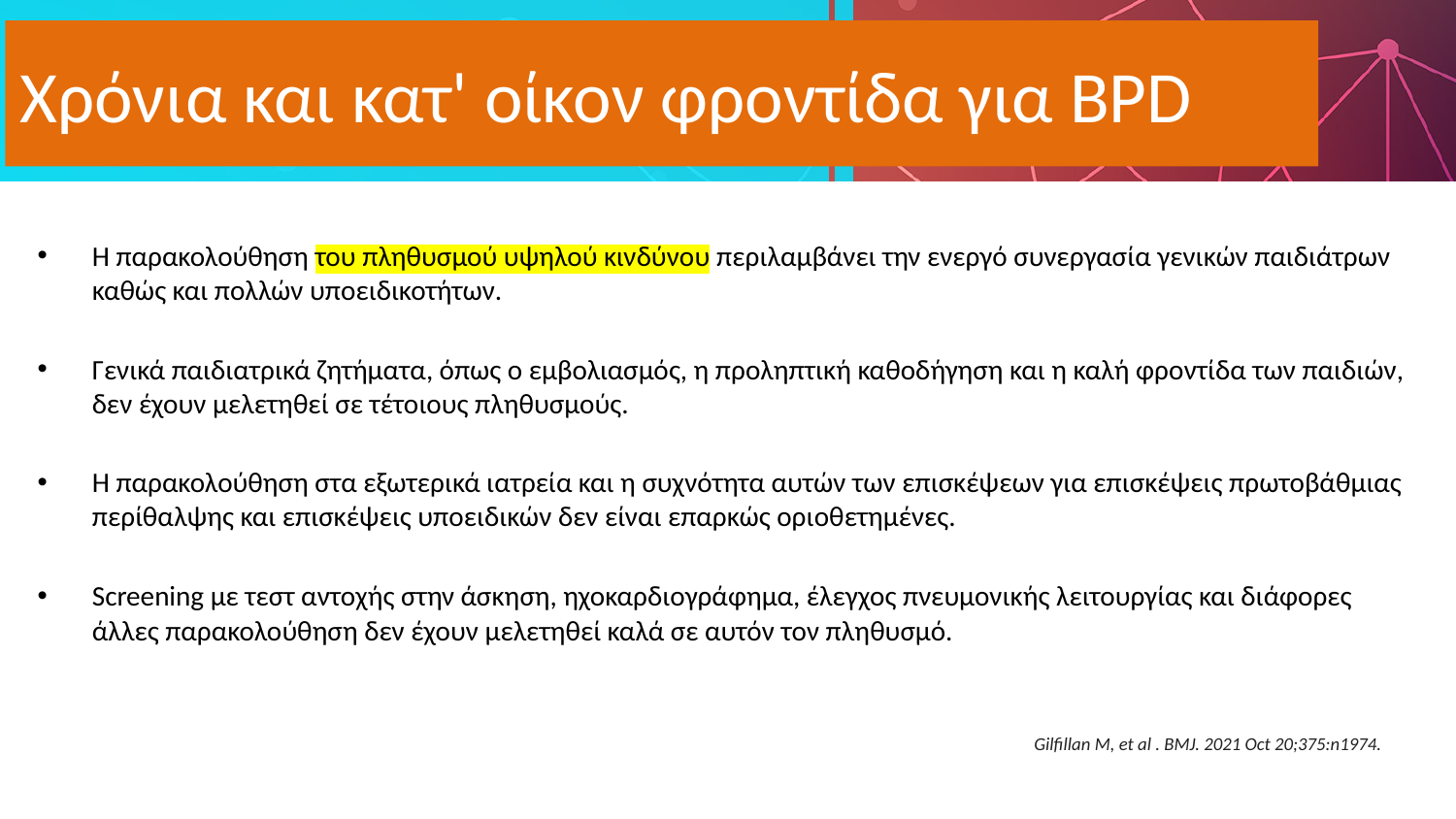

# Χρόνια και κατ' οίκον φροντίδα για BPD

Η παρακολούθηση του πληθυσμού υψηλού κινδύνου περιλαμβάνει την ενεργό συνεργασία γενικών παιδιάτρων καθώς και πολλών υποειδικοτήτων.

Γενικά παιδιατρικά ζητήματα, όπως ο εμβολιασμός, η προληπτική καθοδήγηση και η καλή φροντίδα των παιδιών, δεν έχουν μελετηθεί σε τέτοιους πληθυσμούς.

Η παρακολούθηση στα εξωτερικά ιατρεία και η συχνότητα αυτών των επισκέψεων για επισκέψεις πρωτοβάθμιας περίθαλψης και επισκέψεις υποειδικών δεν είναι επαρκώς οριοθετημένες.

Screening με τεστ αντοχής στην άσκηση, ηχοκαρδιογράφημα, έλεγχος πνευμονικής λειτουργίας και διάφορες άλλες παρακολούθηση δεν έχουν μελετηθεί καλά σε αυτόν τον πληθυσμό.
Gilfillan M, et al . BMJ. 2021 Oct 20;375:n1974.